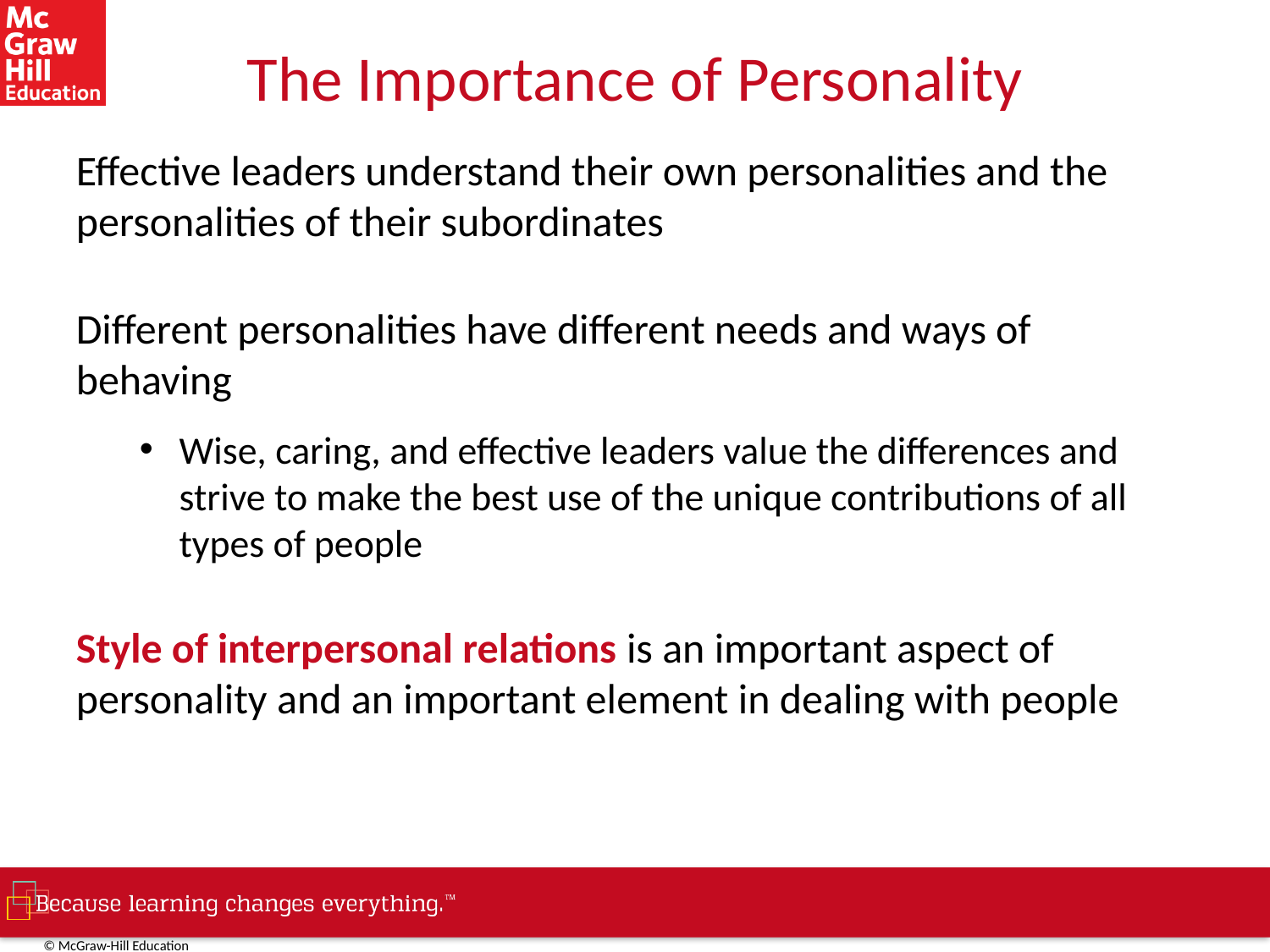

# The Importance of Personality
Effective leaders understand their own personalities and the personalities of their subordinates

Different personalities have different needs and ways of behaving
Wise, caring, and effective leaders value the differences and strive to make the best use of the unique contributions of all types of people

Style of interpersonal relations is an important aspect of personality and an important element in dealing with people